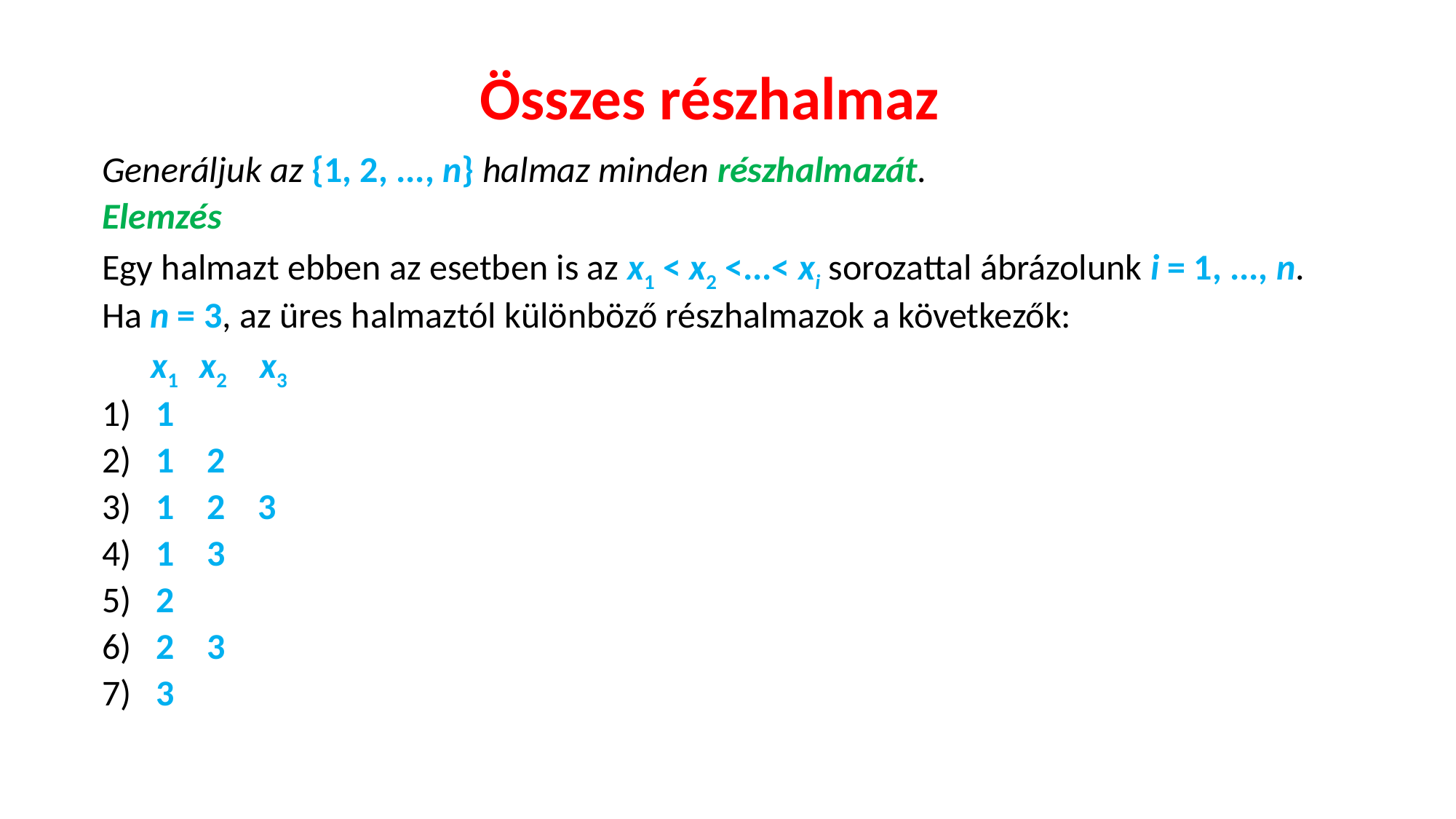

# Összes részhalmaz
Generáljuk az {1, 2, ..., n} halmaz minden részhalmazát.
Elemzés
Egy halmazt ebben az esetben is az x1 < x2 <...< xi sorozattal ábrázolunk i = 1, ..., n.
Ha n = 3, az üres halmaztól különböző részhalmazok a következők:
      x1   x2    x3
1)   1
2)   1    2
3)   1    2    3
4)   1    3
5)   2
6)   2    3
7)   3